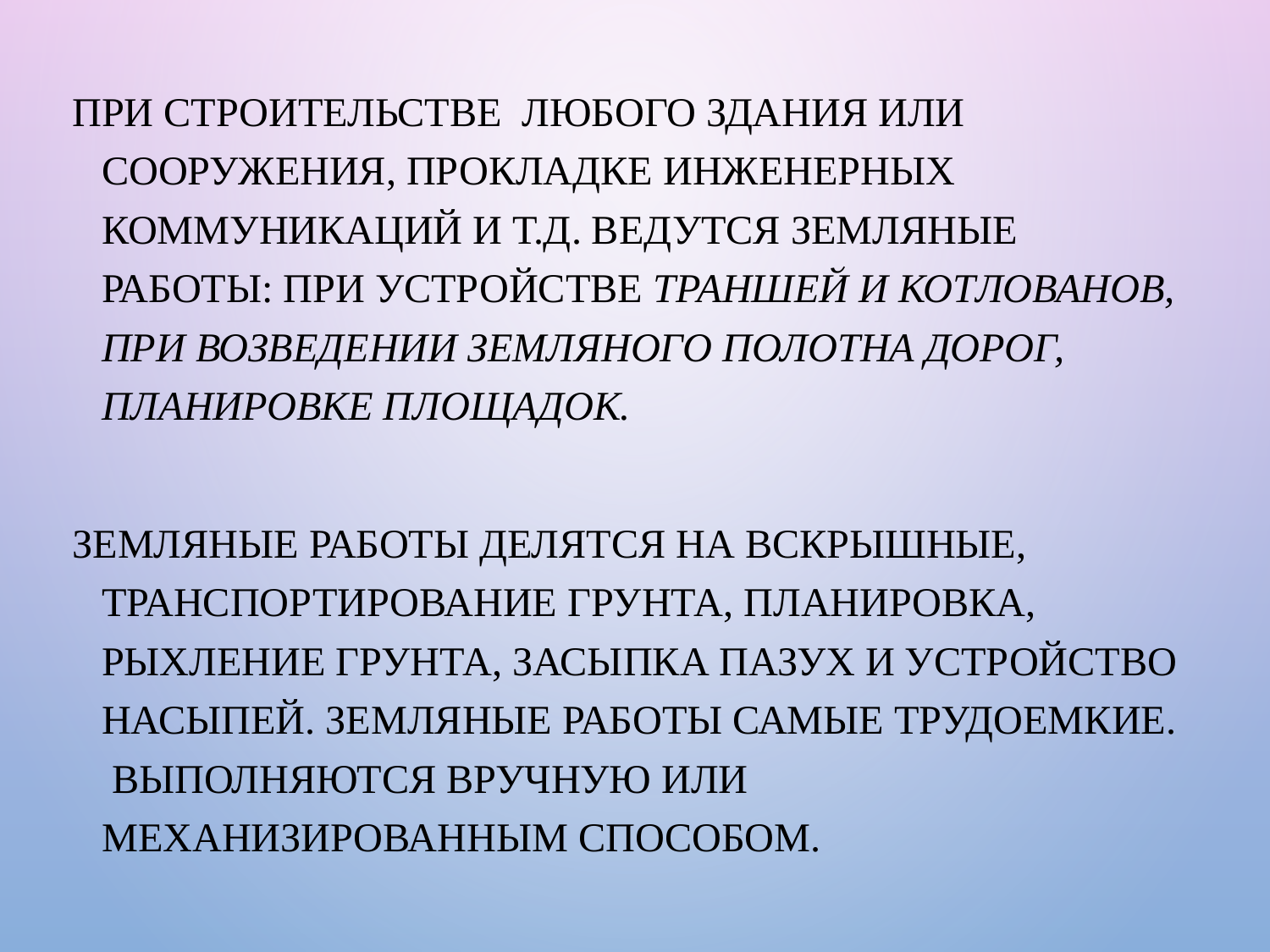

При строительстве  любого здания или сооружения, прокладке инженерных коммуникаций и т.д. ведутся земляные работы: при устройстве траншей и котлованов, при возведении земляного полотна дорог, планировке площадок.

Земляные работы делятся на вскрышные, транспортирование грунта, планировка, рыхление грунта, засыпка пазух и устройство насыпей. Земляные работы самые трудоемкие.  Выполняются вручную или механизированным способом.